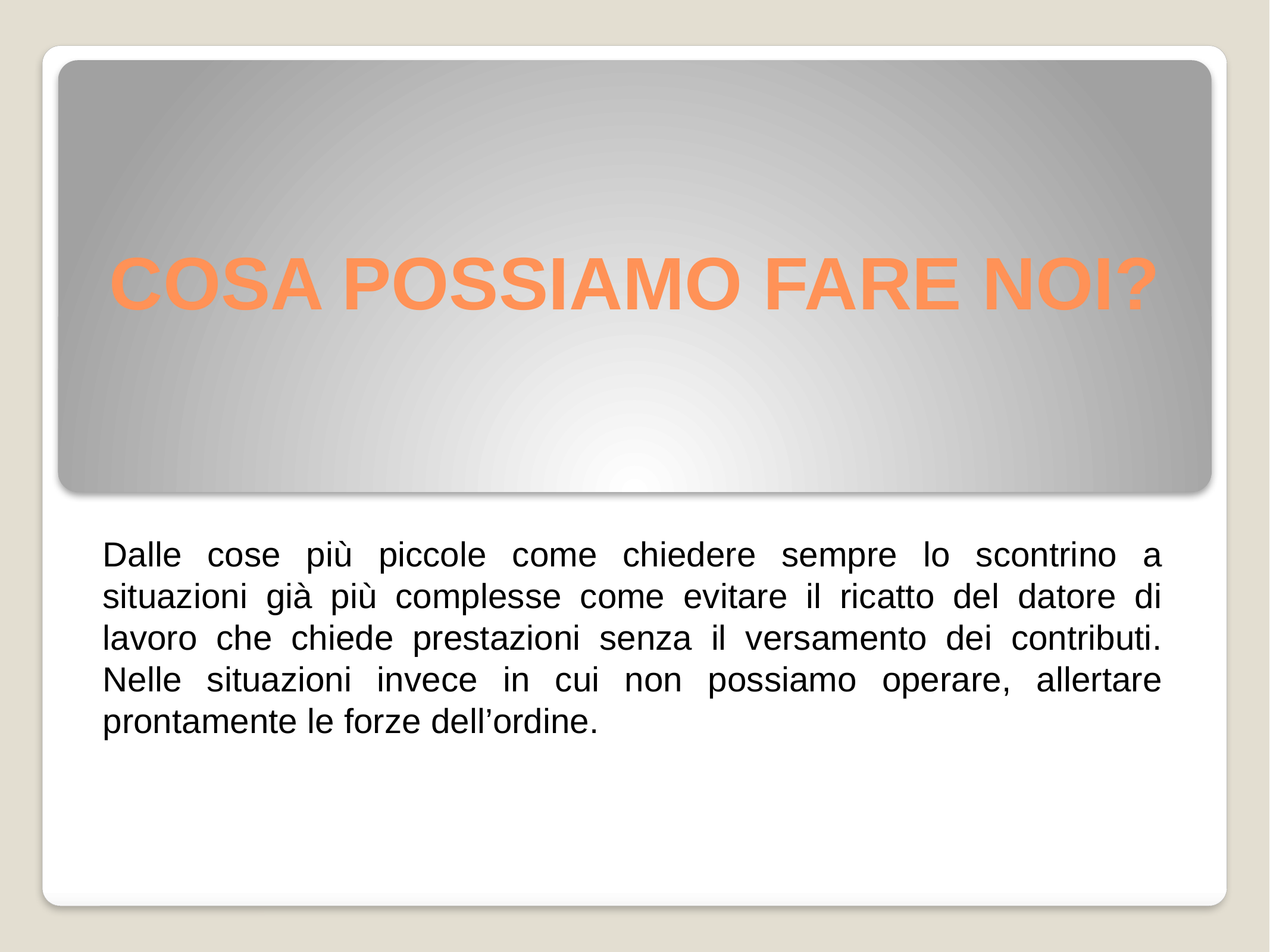

# COSA POSSIAMO FARE NOI?
Dalle cose più piccole come chiedere sempre lo scontrino a situazioni già più complesse come evitare il ricatto del datore di lavoro che chiede prestazioni senza il versamento dei contributi. Nelle situazioni invece in cui non possiamo operare, allertare prontamente le forze dell’ordine.